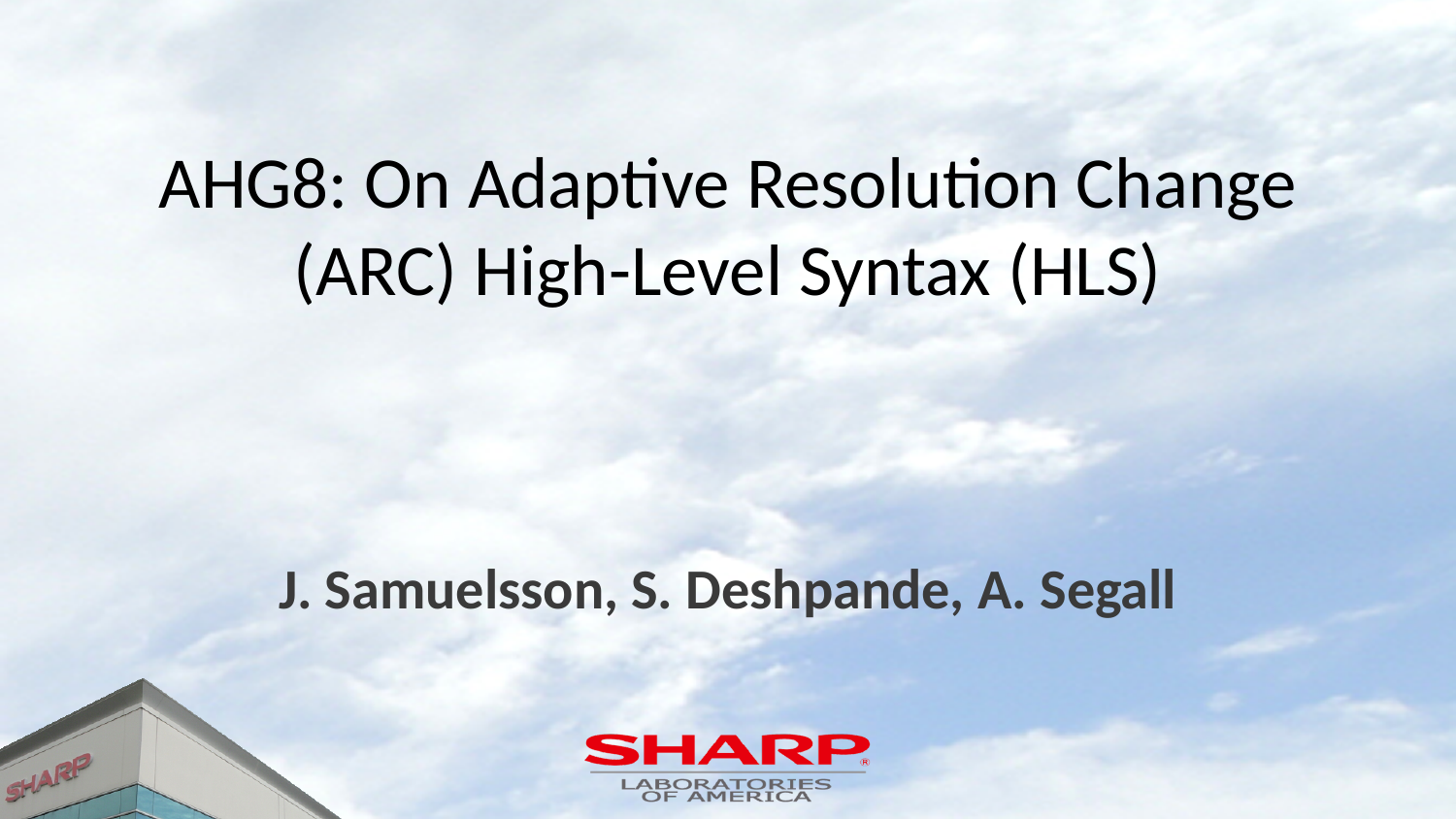

# AHG8: On Adaptive Resolution Change (ARC) High-Level Syntax (HLS)
J. Samuelsson, S. Deshpande, A. Segall